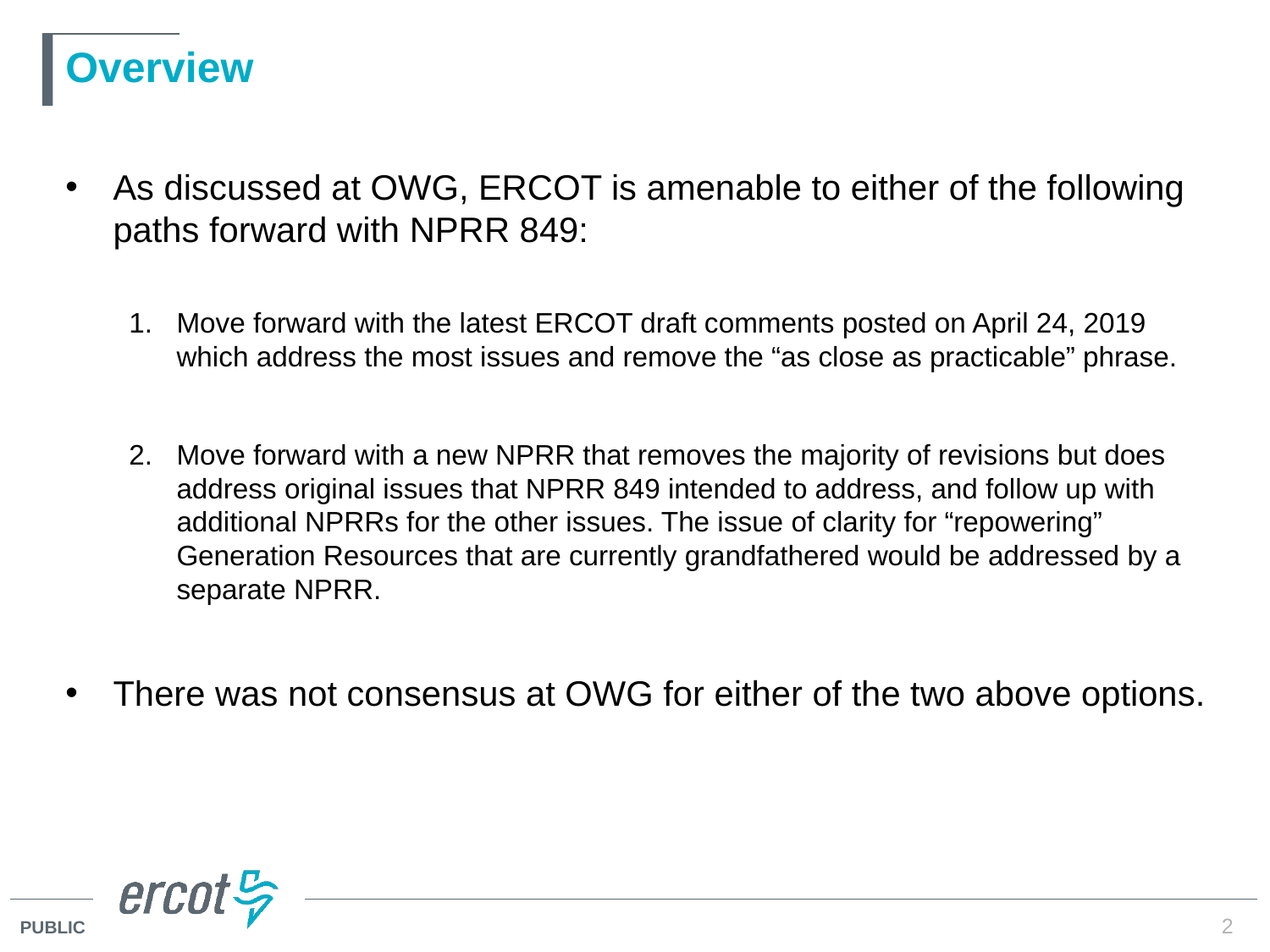

# Overview
As discussed at OWG, ERCOT is amenable to either of the following paths forward with NPRR 849:

Move forward with the latest ERCOT draft comments posted on April 24, 2019 which address the most issues and remove the “as close as practicable” phrase.

Move forward with a new NPRR that removes the majority of revisions but does address original issues that NPRR 849 intended to address, and follow up with additional NPRRs for the other issues. The issue of clarity for “repowering” Generation Resources that are currently grandfathered would be addressed by a separate NPRR.

There was not consensus at OWG for either of the two above options.

2